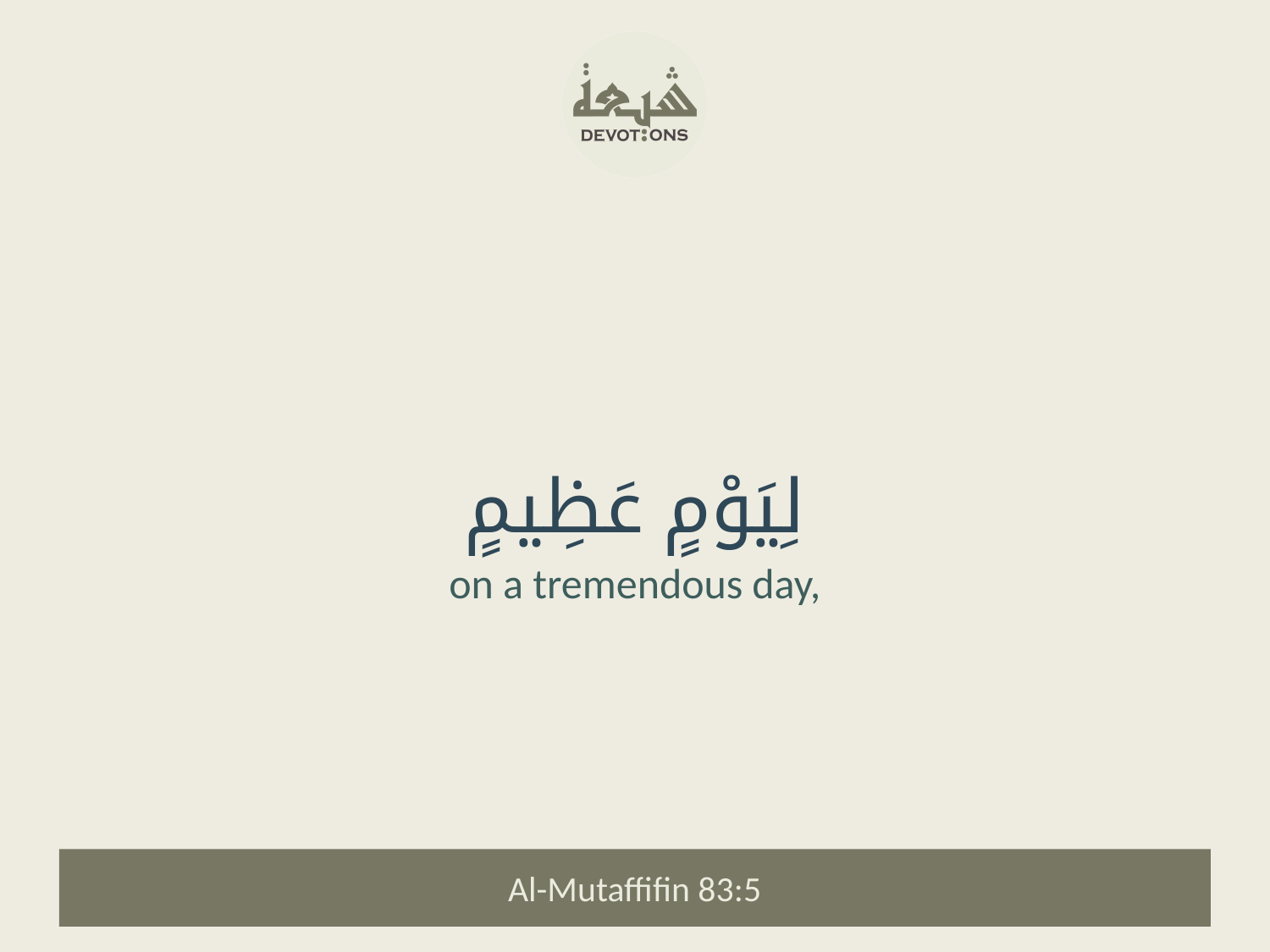

لِيَوْمٍ عَظِيمٍ
on a tremendous day,
Al-Mutaffifin 83:5